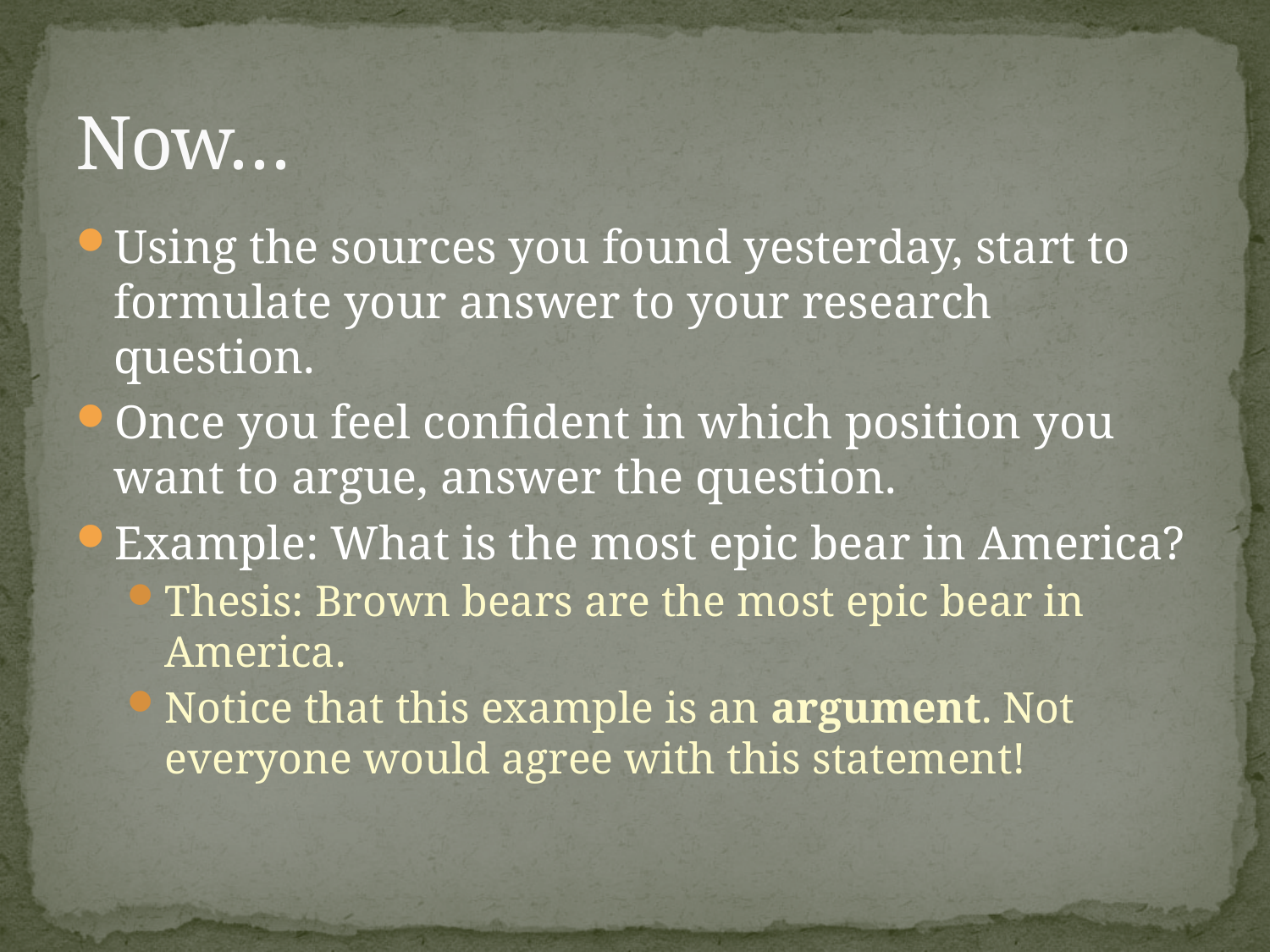

# Now…
Using the sources you found yesterday, start to formulate your answer to your research question.
Once you feel confident in which position you want to argue, answer the question.
Example: What is the most epic bear in America?
Thesis: Brown bears are the most epic bear in America.
Notice that this example is an argument. Not everyone would agree with this statement!